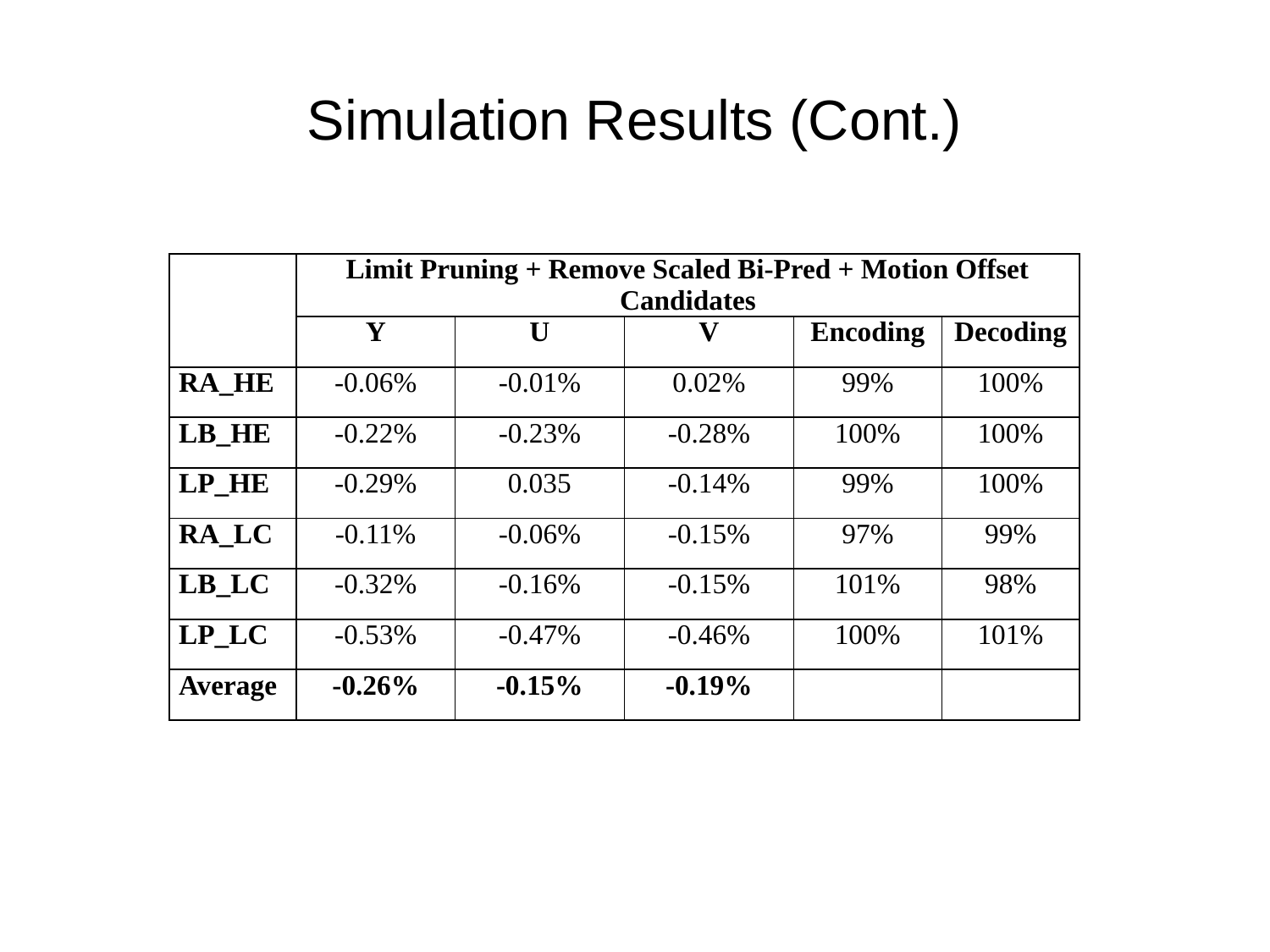

# Simulation Results (Cont.)
|  | Limit Pruning + Remove Scaled Bi-Pred + Motion Offset Candidates |  |  |  |  |
| --- | --- | --- | --- | --- | --- |
|  | Y | U | V | Encoding | Decoding |
| RA\_HE | -0.06% | -0.01% | 0.02% | 99% | 100% |
| LB\_HE | -0.22% | -0.23% | -0.28% | 100% | 100% |
| LP\_HE | -0.29% | 0.035 | -0.14% | 99% | 100% |
| RA\_LC | -0.11% | -0.06% | -0.15% | 97% | 99% |
| LB\_LC | -0.32% | -0.16% | -0.15% | 101% | 98% |
| LP\_LC | -0.53% | -0.47% | -0.46% | 100% | 101% |
| Average | -0.26% | -0.15% | -0.19% |  |  |